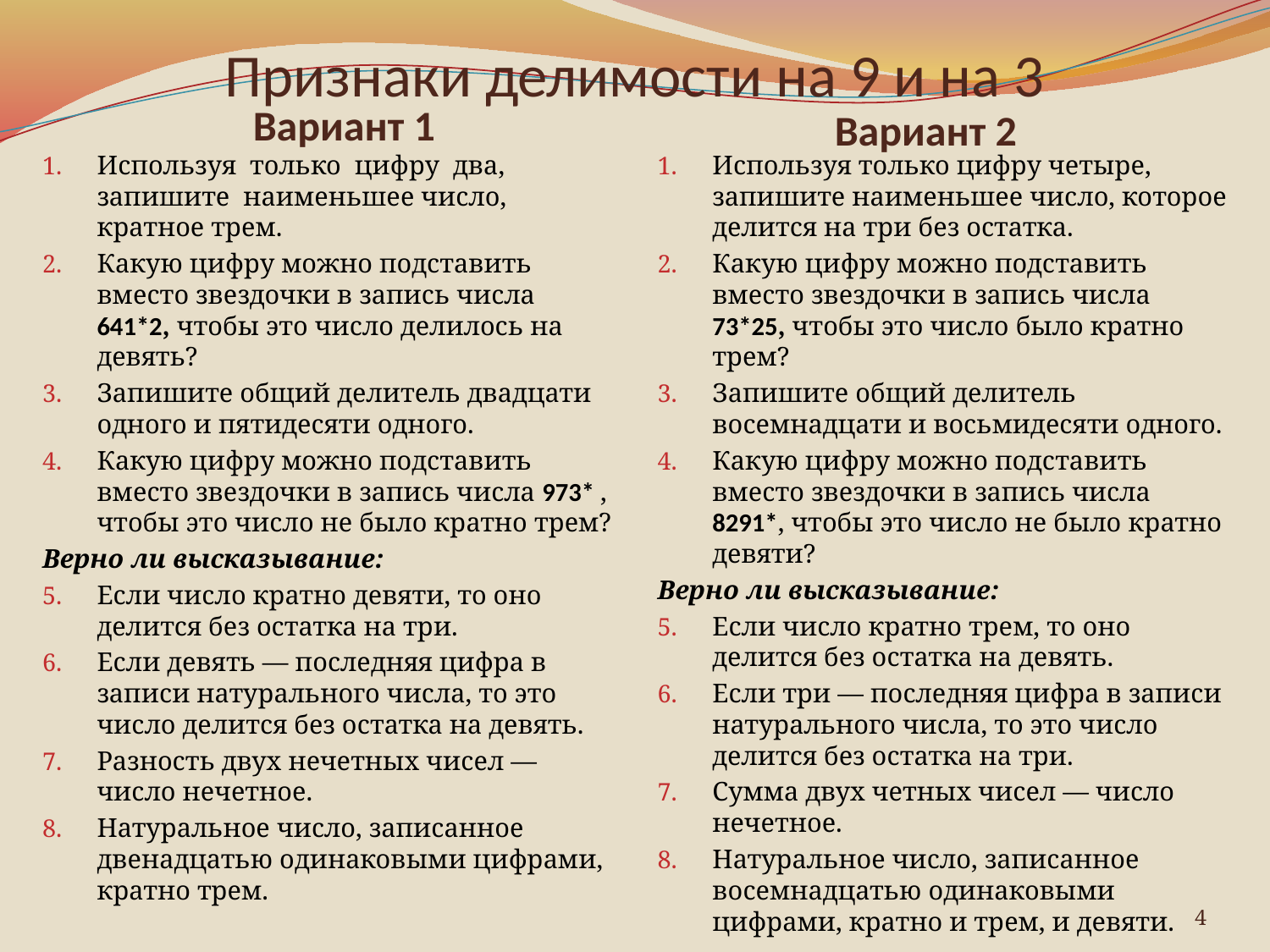

# Признаки делимости на 9 и на 3
Вариант 1
Вариант 2
Используя  только  цифру  два,  запишите  наименьшее число, кратное трем.
Какую цифру можно подставить вместо звездочки в запись числа 641*2, чтобы это число делилось на девять?
Запишите общий делитель двадцати одного и пятидесяти одного.
Какую цифру можно подставить вместо звездочки в запись числа 973* , чтобы это число не было кратно трем?
Верно ли высказывание:
Если число кратно девяти, то оно делится без остатка на три.
Если девять — последняя цифра в записи натурального числа, то это число делится без остатка на девять.
Разность двух нечетных чисел — число нечетное.
Натуральное число, записанное двенадцатью одинаковыми цифрами, кратно трем.

Используя только цифру четыре, запишите наименьшее число, которое делится на три без остатка.
Какую цифру можно подставить вместо звездочки в запись числа 73*25, чтобы это число было кратно трем?
Запишите общий делитель восемнадцати и восьмидесяти одного.
Какую цифру можно подставить вместо звездочки в запись числа 8291*, чтобы это число не было кратно девяти?
Верно ли высказывание:
Если число кратно трем, то оно делится без остатка на девять.
Если три — последняя цифра в записи натурального числа, то это число делится без остатка на три.
Сумма двух четных чисел — число нечетное.
Натуральное число, записанное восемнадцатью одинаковыми цифрами, кратно и трем, и девяти.

4